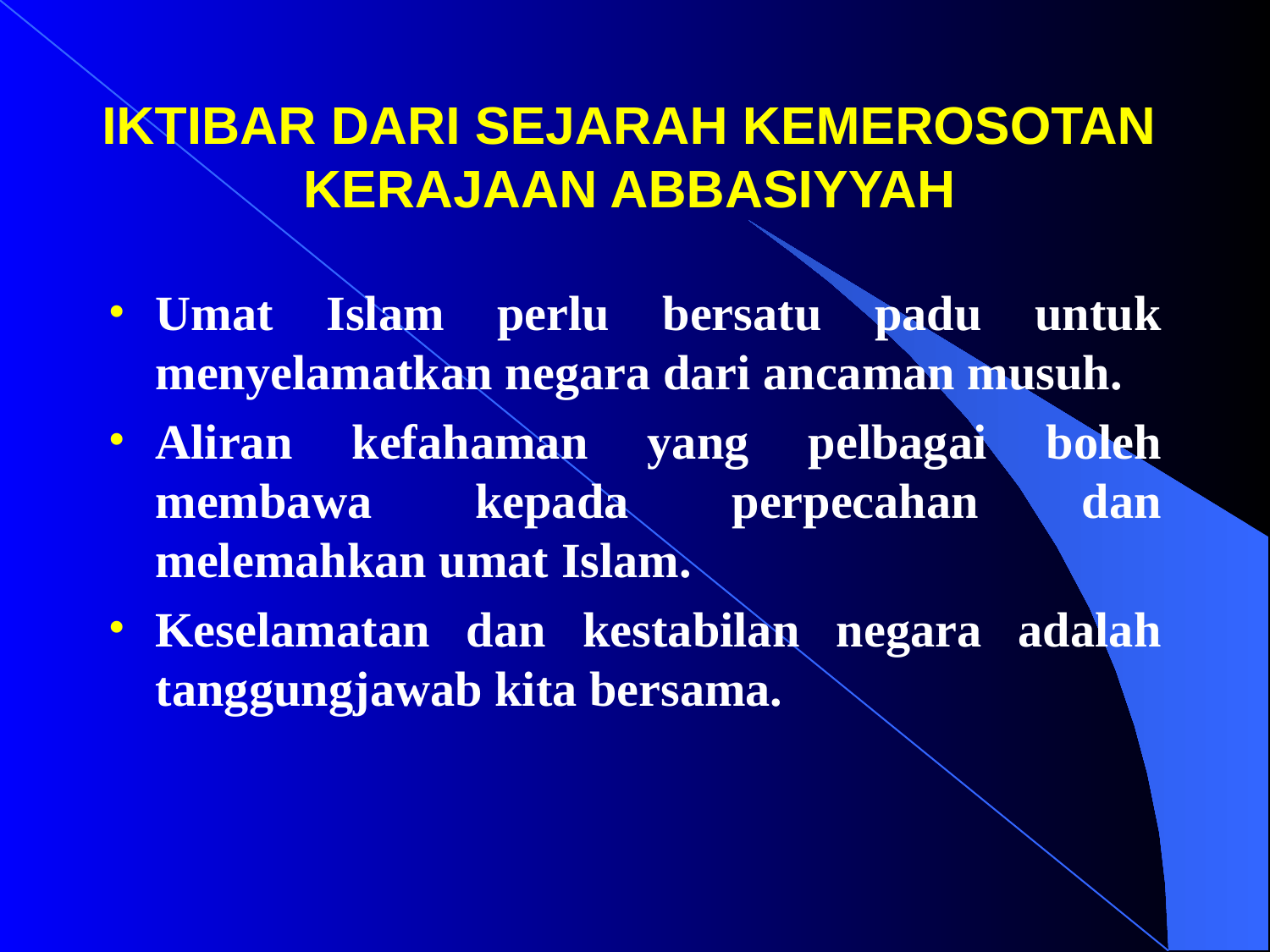

# IKTIBAR DARI SEJARAH KEMEROSOTAN KERAJAAN ABBASIYYAH
Umat Islam perlu bersatu padu untuk menyelamatkan negara dari ancaman musuh.
Aliran kefahaman yang pelbagai boleh membawa kepada perpecahan dan melemahkan umat Islam.
Keselamatan dan kestabilan negara adalah tanggungjawab kita bersama.